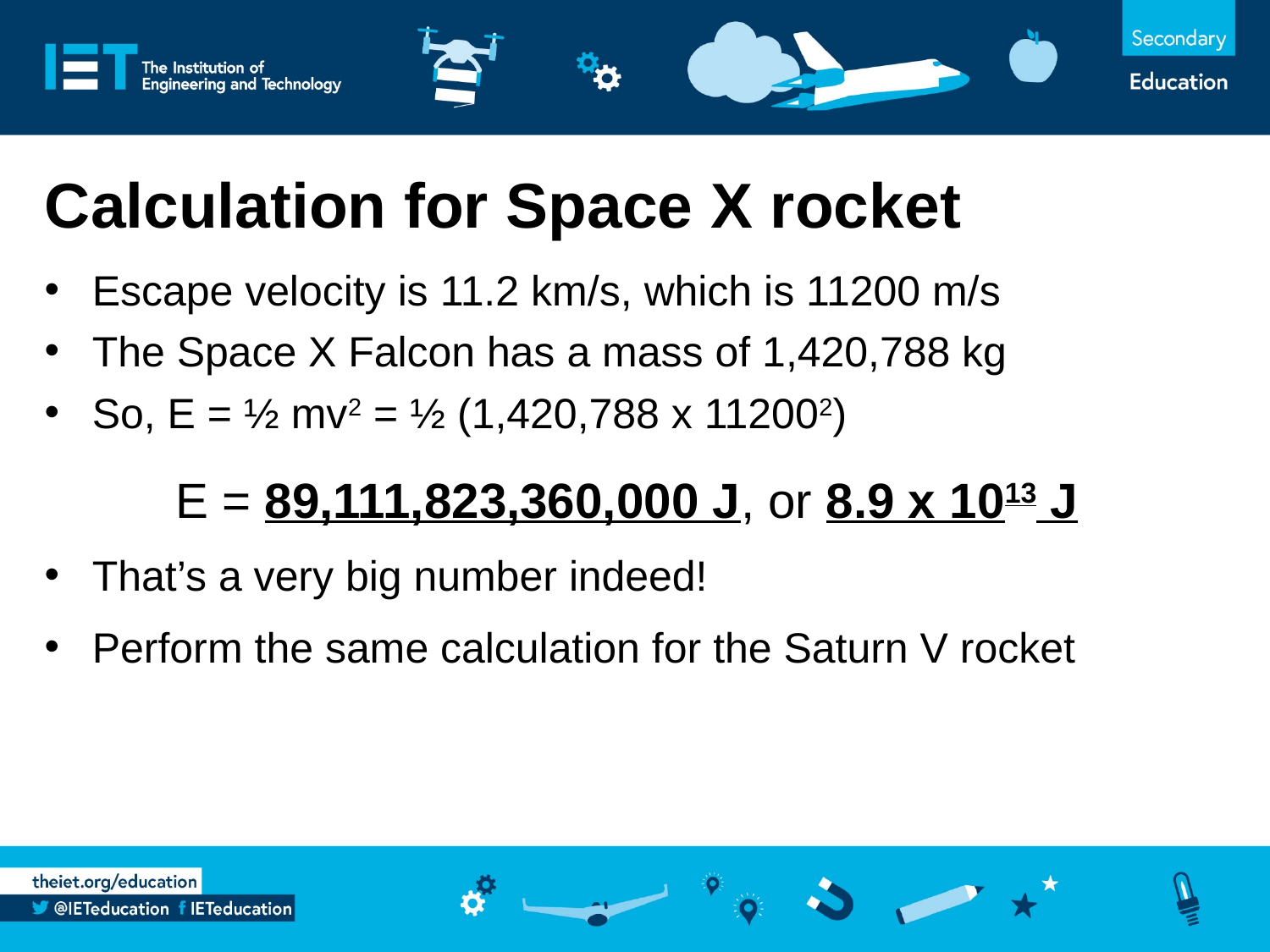

# Calculation for Space X rocket
Escape velocity is 11.2 km/s, which is 11200 m/s
The Space X Falcon has a mass of 1,420,788 kg
So, E = ½ mv2 = ½ (1,420,788 x 112002)
E = 89,111,823,360,000 J, or 8.9 x 1013 J
That’s a very big number indeed!
Perform the same calculation for the Saturn V rocket